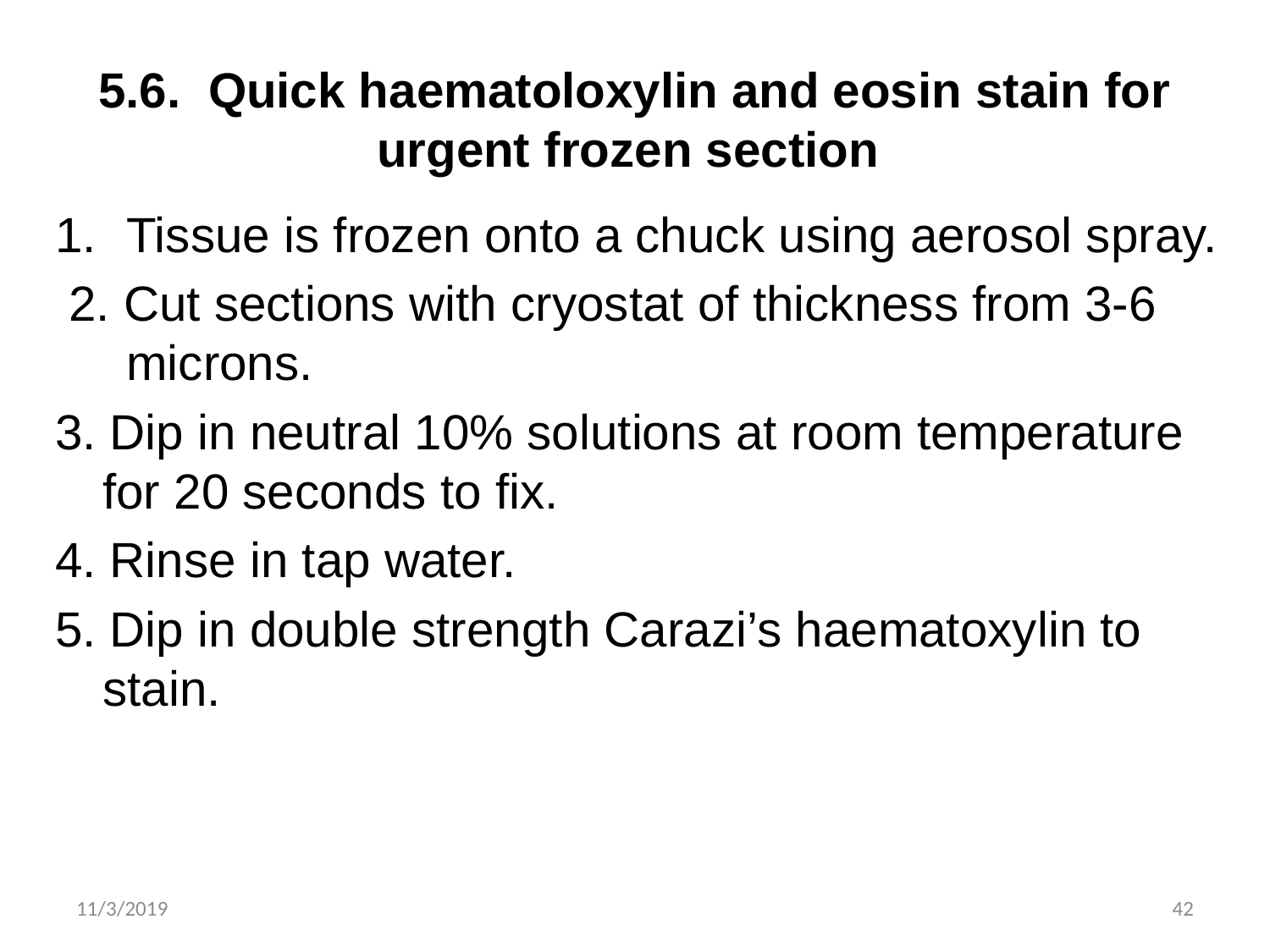

# 5.6.  Quick haematoloxylin and eosin stain for urgent frozen section
Tissue is frozen onto a chuck using aerosol spray.
 2. Cut sections with cryostat of thickness from 3-6 microns.
3. Dip in neutral 10% solutions at room temperature for 20 seconds to fix.
4. Rinse in tap water.
5. Dip in double strength Carazi’s haematoxylin to stain.

11/3/2019
42